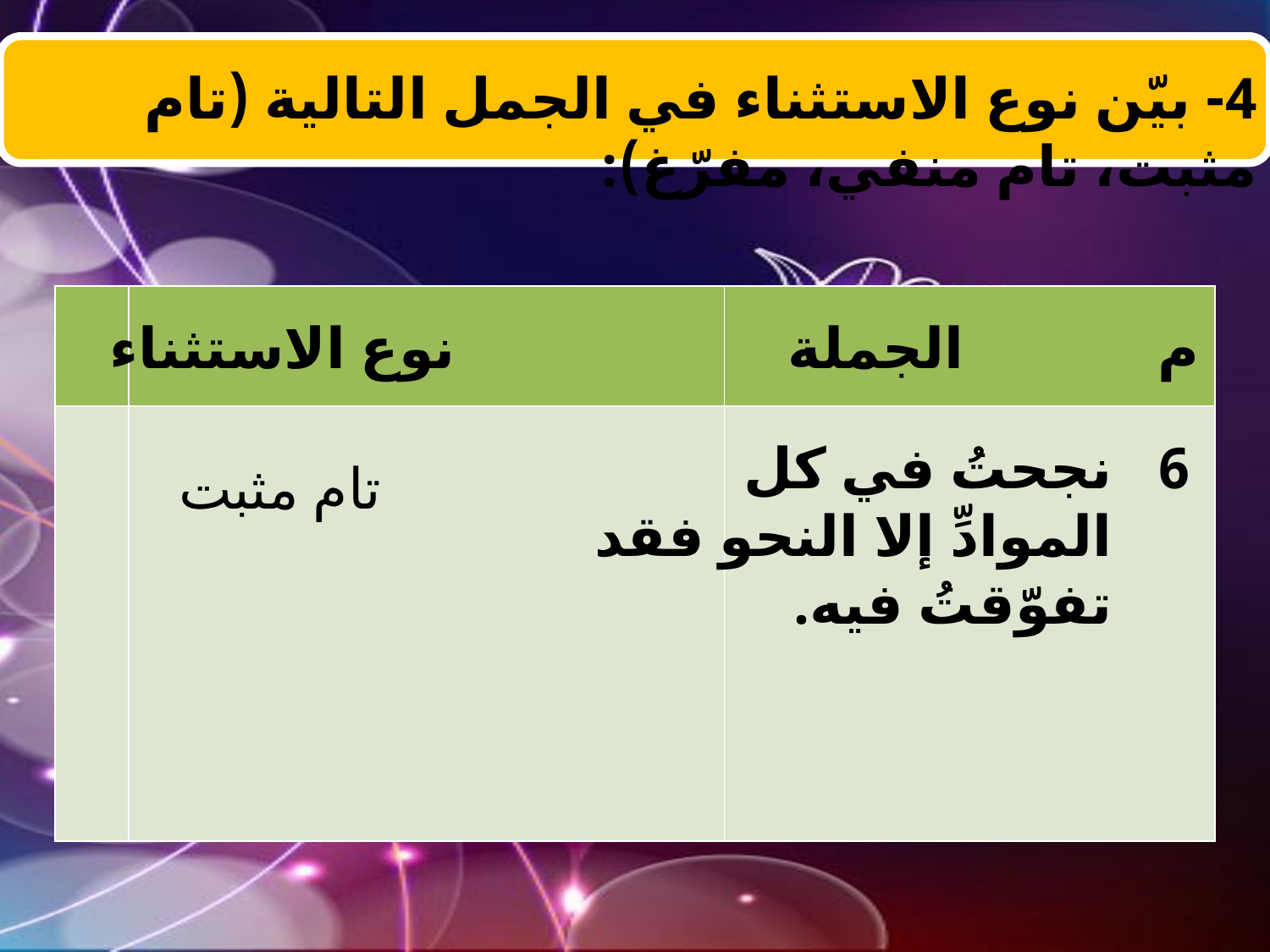

4- بيّن نوع الاستثناء في الجمل التالية (تام مثبت، تام منفي، مفرّغ):
|  |  |  |
| --- | --- | --- |
|  |  |  |
نوع الاستثناء
الجملة
م
نجحتُ في كل الموادِّ إلا النحو فقد تفوّقتُ فيه.
6
تام مثبت